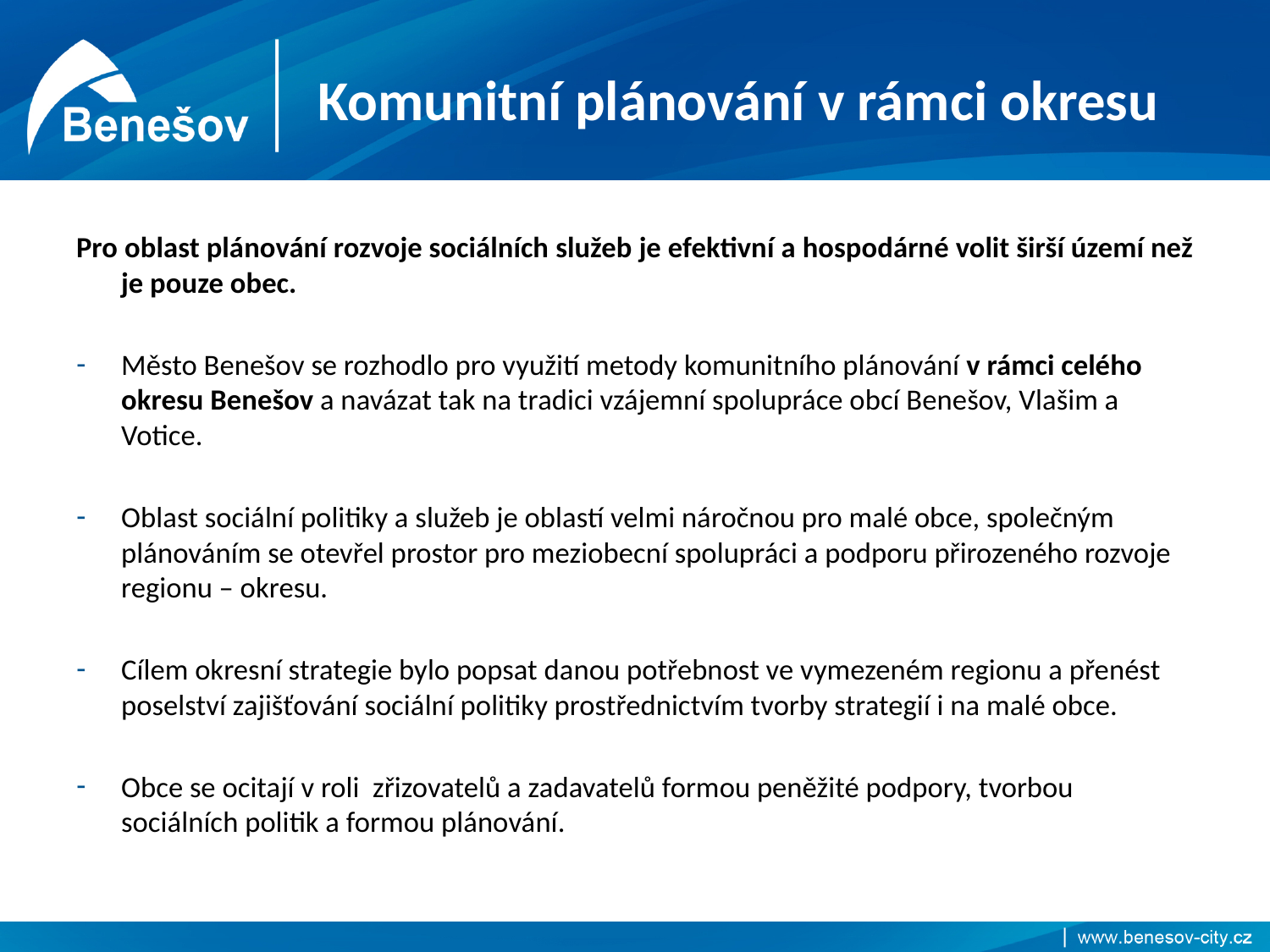

# Komunitní plánování v rámci okresu
Pro oblast plánování rozvoje sociálních služeb je efektivní a hospodárné volit širší území než je pouze obec.

Město Benešov se rozhodlo pro využití metody komunitního plánování v rámci celého okresu Benešov a navázat tak na tradici vzájemní spolupráce obcí Benešov, Vlašim a Votice.

Oblast sociální politiky a služeb je oblastí velmi náročnou pro malé obce, společným plánováním se otevřel prostor pro meziobecní spolupráci a podporu přirozeného rozvoje regionu – okresu.

Cílem okresní strategie bylo popsat danou potřebnost ve vymezeném regionu a přenést poselství zajišťování sociální politiky prostřednictvím tvorby strategií i na malé obce.

Obce se ocitají v roli  zřizovatelů a zadavatelů formou peněžité podpory, tvorbou sociálních politik a formou plánování.